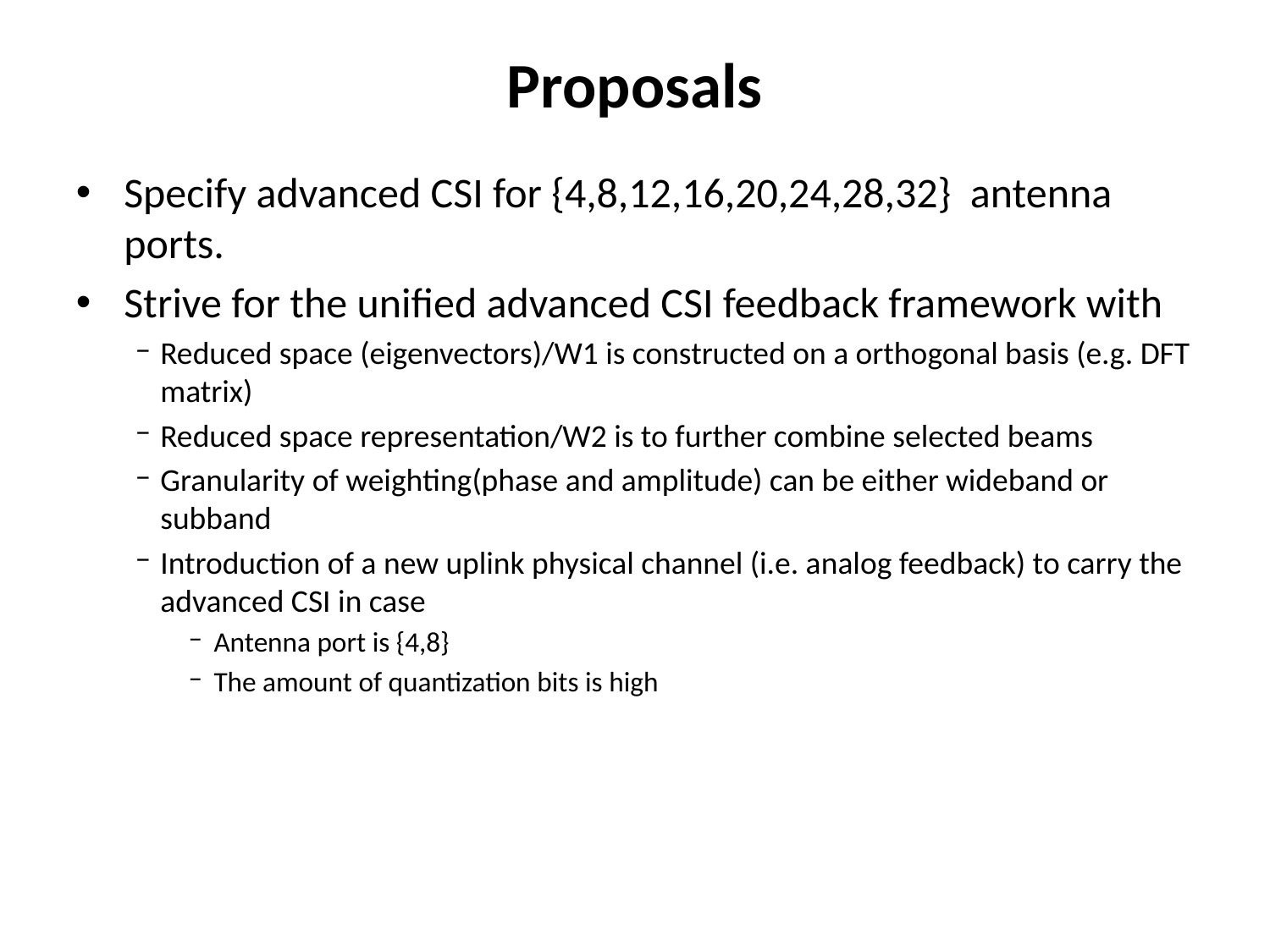

# Proposals
Specify advanced CSI for {4,8,12,16,20,24,28,32}  antenna ports.
Strive for the unified advanced CSI feedback framework with
Reduced space (eigenvectors)/W1 is constructed on a orthogonal basis (e.g. DFT matrix)
Reduced space representation/W2 is to further combine selected beams
Granularity of weighting(phase and amplitude) can be either wideband or subband
Introduction of a new uplink physical channel (i.e. analog feedback) to carry the advanced CSI in case
Antenna port is {4,8}
The amount of quantization bits is high